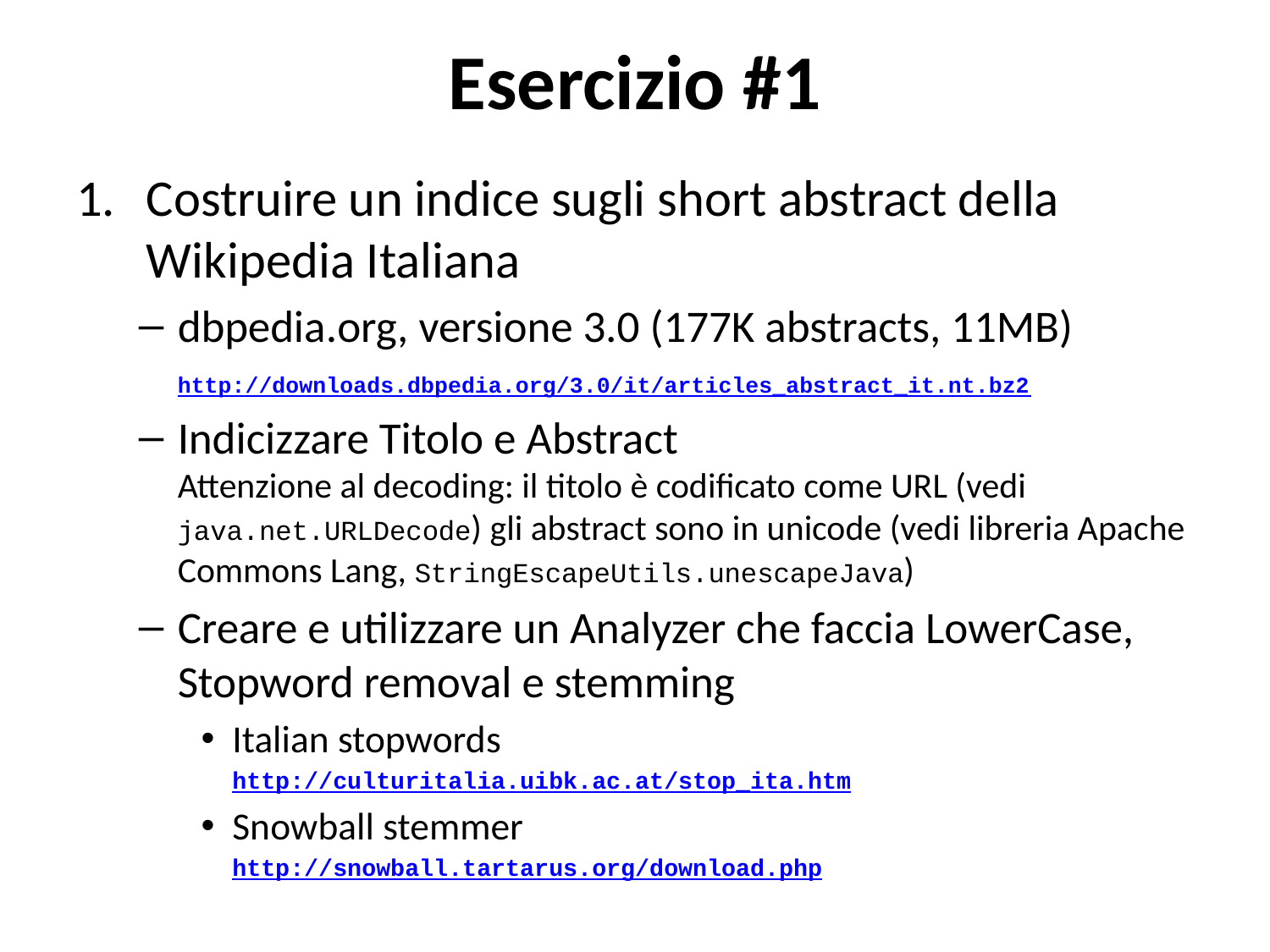

# Esercizio #1
Costruire un indice sugli short abstract della Wikipedia Italiana
dbpedia.org, versione 3.0 (177K abstracts, 11MB)
	http://downloads.dbpedia.org/3.0/it/articles_abstract_it.nt.bz2
Indicizzare Titolo e Abstract
Attenzione al decoding: il titolo è codificato come URL (vedi java.net.URLDecode) gli abstract sono in unicode (vedi libreria Apache Commons Lang, StringEscapeUtils.unescapeJava)
Creare e utilizzare un Analyzer che faccia LowerCase, Stopword removal e stemming
Italian stopwords
	http://culturitalia.uibk.ac.at/stop_ita.htm
Snowball stemmer
	http://snowball.tartarus.org/download.php